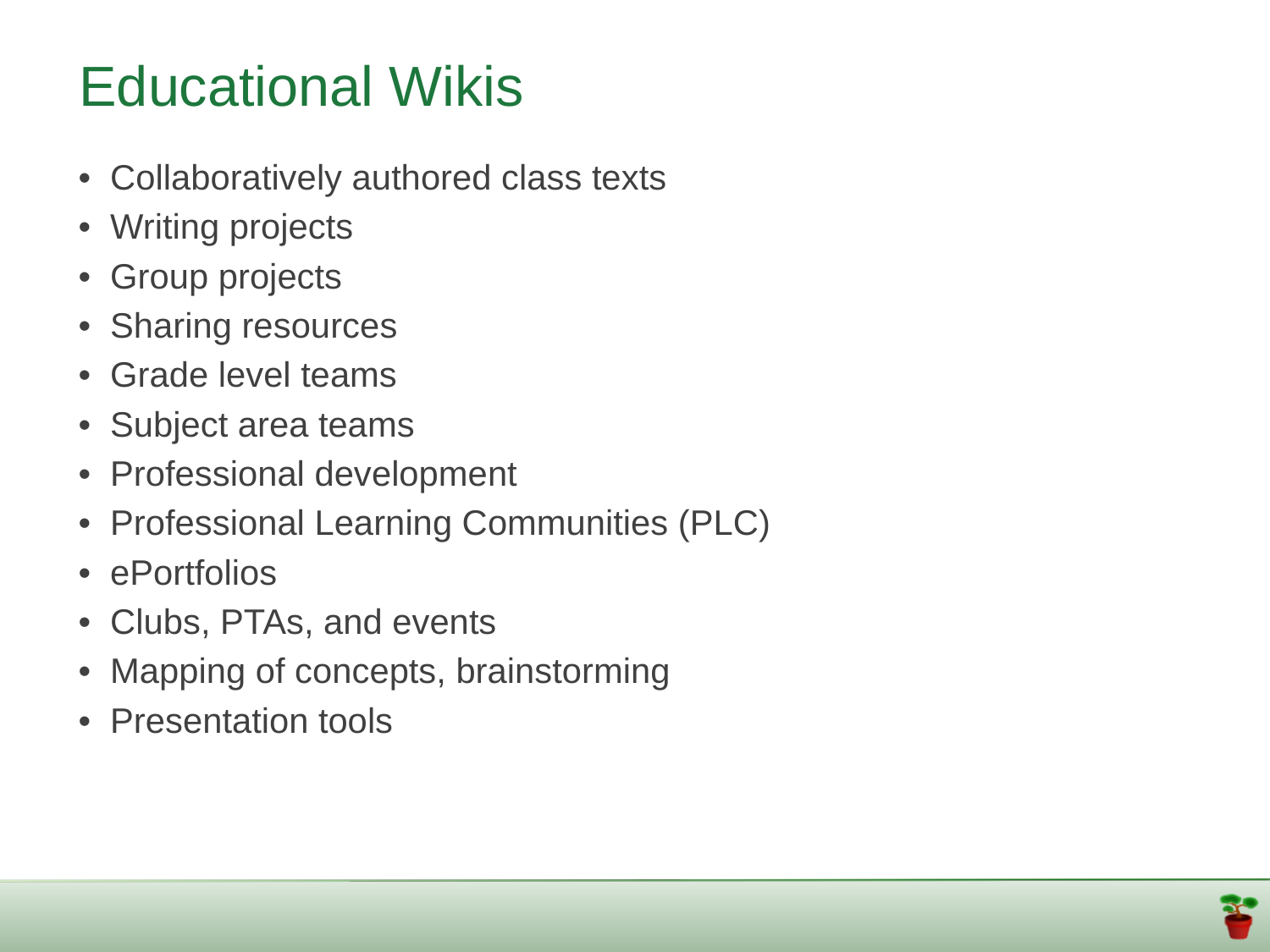

Educational Wikis
•  Collaboratively authored class texts
•  Writing projects
•  Group projects
•  Sharing resources
•  Grade level teams
•  Subject area teams
•  Professional development
•  Professional Learning Communities (PLC)
•  ePortfolios
•  Clubs, PTAs, and events
•  Mapping of concepts, brainstorming
•  Presentation tools